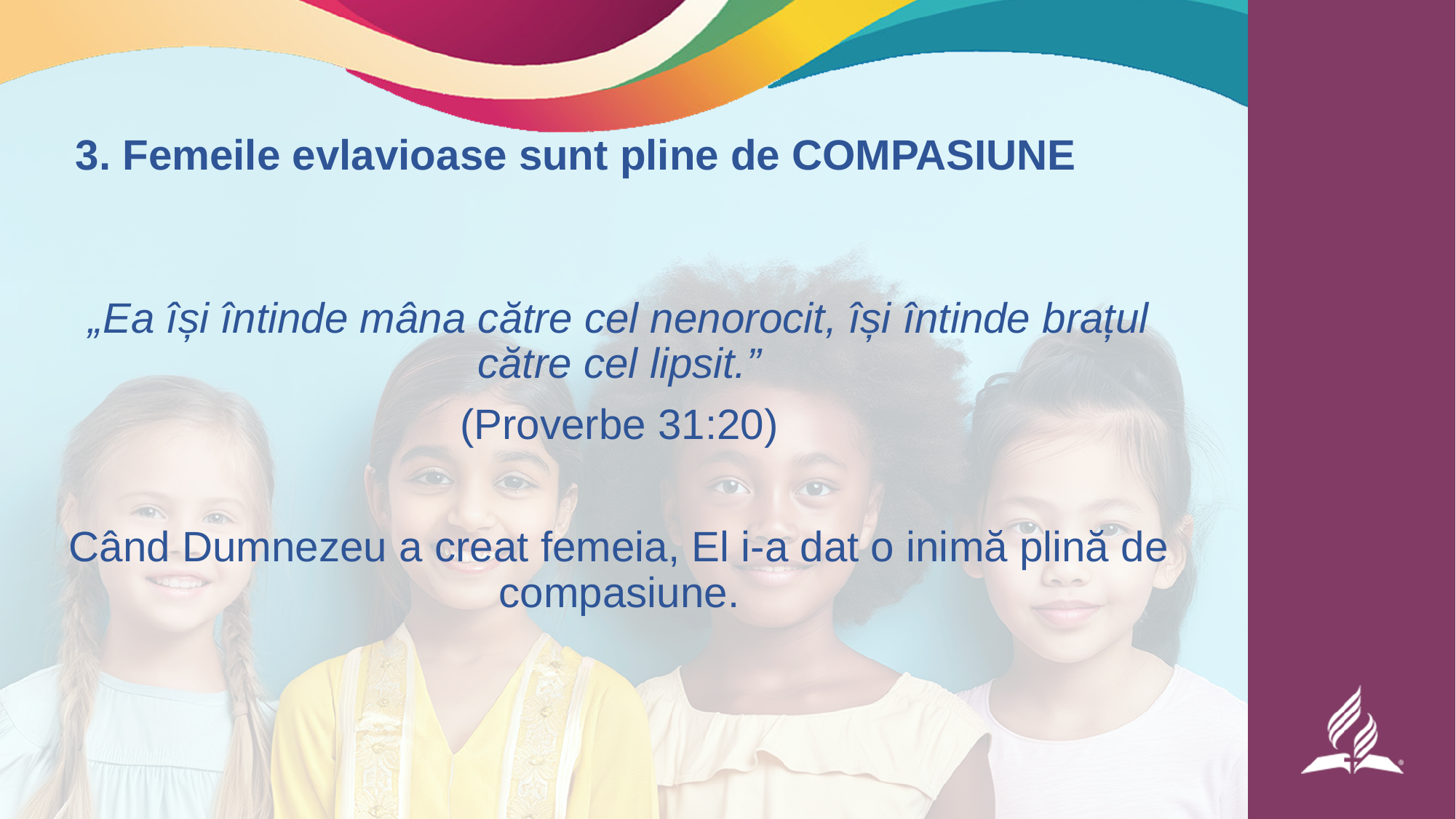

# 3. Femeile evlavioase sunt pline de COMPASIUNE
„Ea își întinde mâna către cel nenorocit, își întinde brațul către cel lipsit.”
(Proverbe 31:20)

Când Dumnezeu a creat femeia, El i-a dat o inimă plină de compasiune.